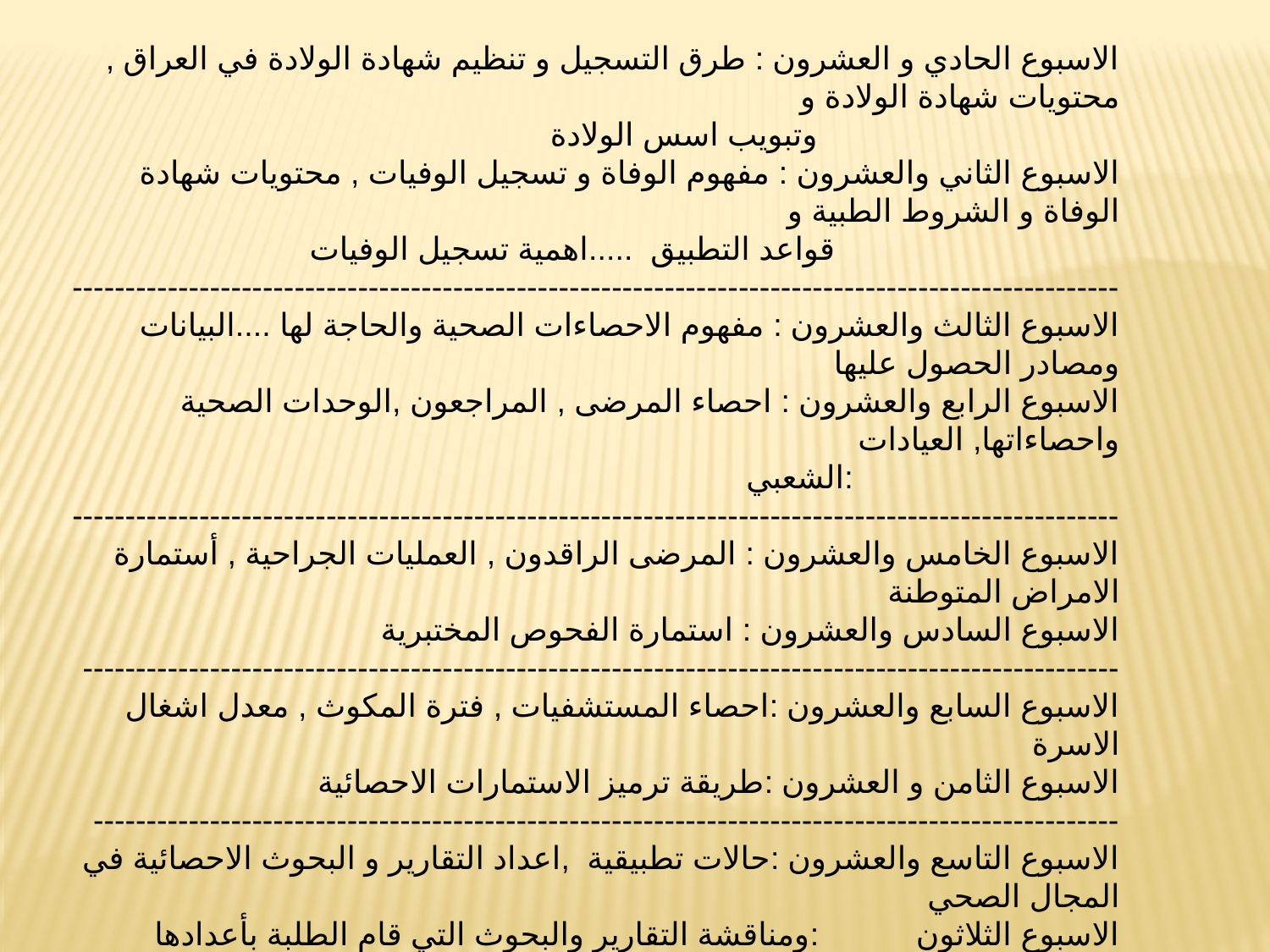

الاسبوع الحادي و العشرون : طرق التسجيل و تنظيم شهادة الولادة في العراق , محتويات شهادة الولادة و
                                  وتبويب اسس الولادة
الاسبوع الثاني والعشرون : مفهوم الوفاة و تسجيل الوفيات , محتويات شهادة الوفاة و الشروط الطبية و
                                قواعد التطبيق  .....اهمية تسجيل الوفيات
---------------------------------------------------------------------------------------------------
الاسبوع الثالث والعشرون : مفهوم الاحصاءات الصحية والحاجة لها ....البيانات ومصادر الحصول عليها
الاسبوع الرابع والعشرون : احصاء المرضى , المراجعون ,الوحدات الصحية واحصاءاتها, العيادات
                              :الشعبي
---------------------------------------------------------------------------------------------------
الاسبوع الخامس والعشرون : المرضى الراقدون , العمليات الجراحية , أستمارة الامراض المتوطنة
الاسبوع السادس والعشرون : استمارة الفحوص المختبرية
--------------------------------------------------------------------------------------------------
الاسبوع السابع والعشرون :احصاء المستشفيات , فترة المكوث , معدل اشغال الاسرة
الاسبوع الثامن و العشرون :طريقة ترميز الاستمارات الاحصائية
-------------------------------------------------------------------------------------------------
الاسبوع التاسع والعشرون :حالات تطبيقية  ,اعداد التقارير و البحوث الاحصائية في المجال الصحي
الاسبوع الثلاثون           :ومناقشة التقارير والبحوث التي قام الطلبة بأعدادها